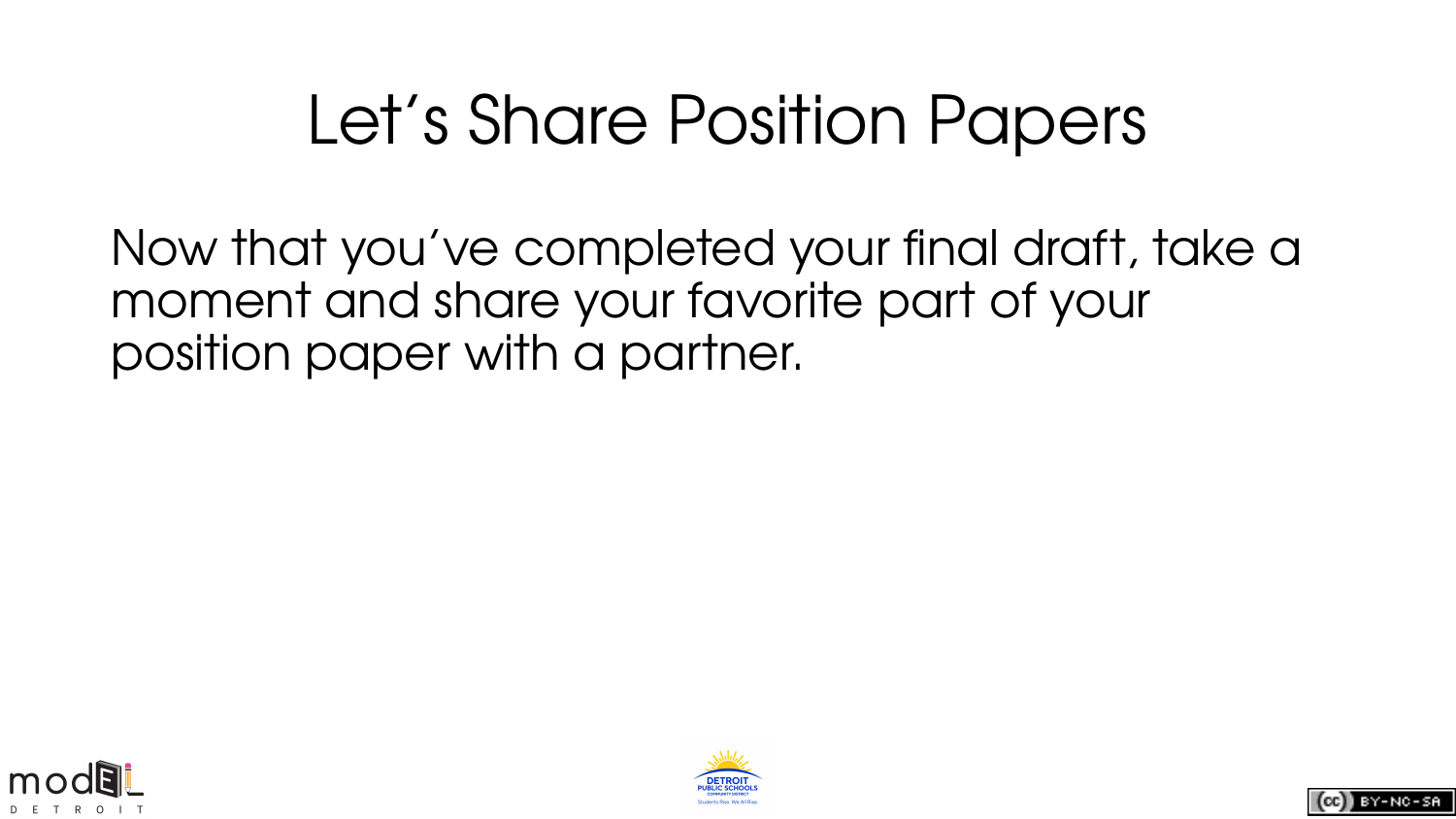

# Let’s Share Position Papers
Now that you’ve completed your final draft, take a moment and share your favorite part of your position paper with a partner.